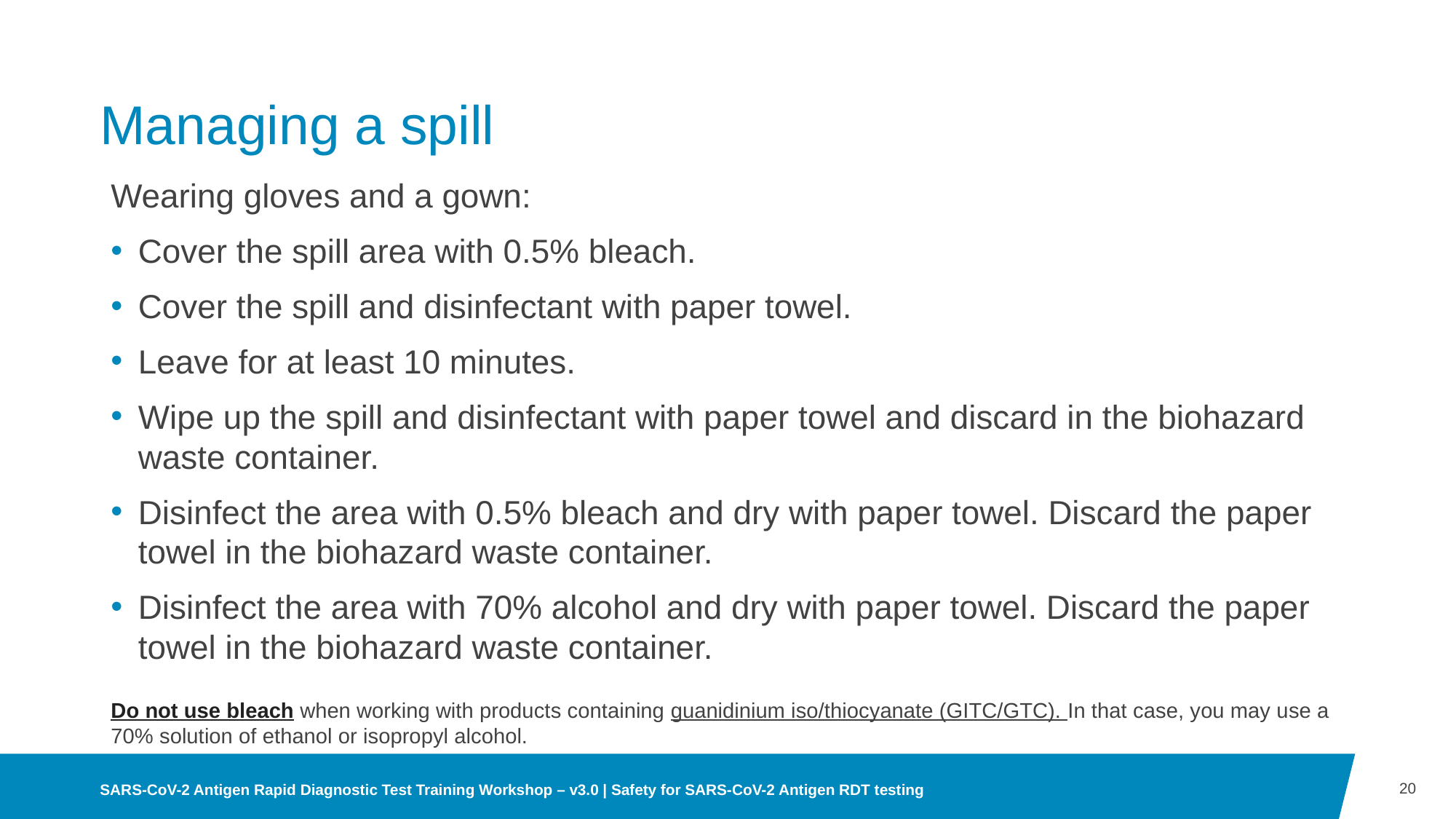

# Managing a spill
Wearing gloves and a gown:
Cover the spill area with 0.5% bleach.
Cover the spill and disinfectant with paper towel.
Leave for at least 10 minutes.
Wipe up the spill and disinfectant with paper towel and discard in the biohazard waste container.
Disinfect the area with 0.5% bleach and dry with paper towel. Discard the paper towel in the biohazard waste container.
Disinfect the area with 70% alcohol and dry with paper towel. Discard the paper towel in the biohazard waste container.

Do not use bleach when working with products containing guanidinium iso/thiocyanate (GITC/GTC). In that case, you may use a 70% solution of ethanol or isopropyl alcohol.
20
SARS-CoV-2 Antigen Rapid Diagnostic Test Training Workshop – v3.0 | Safety for SARS-CoV-2 Antigen RDT testing